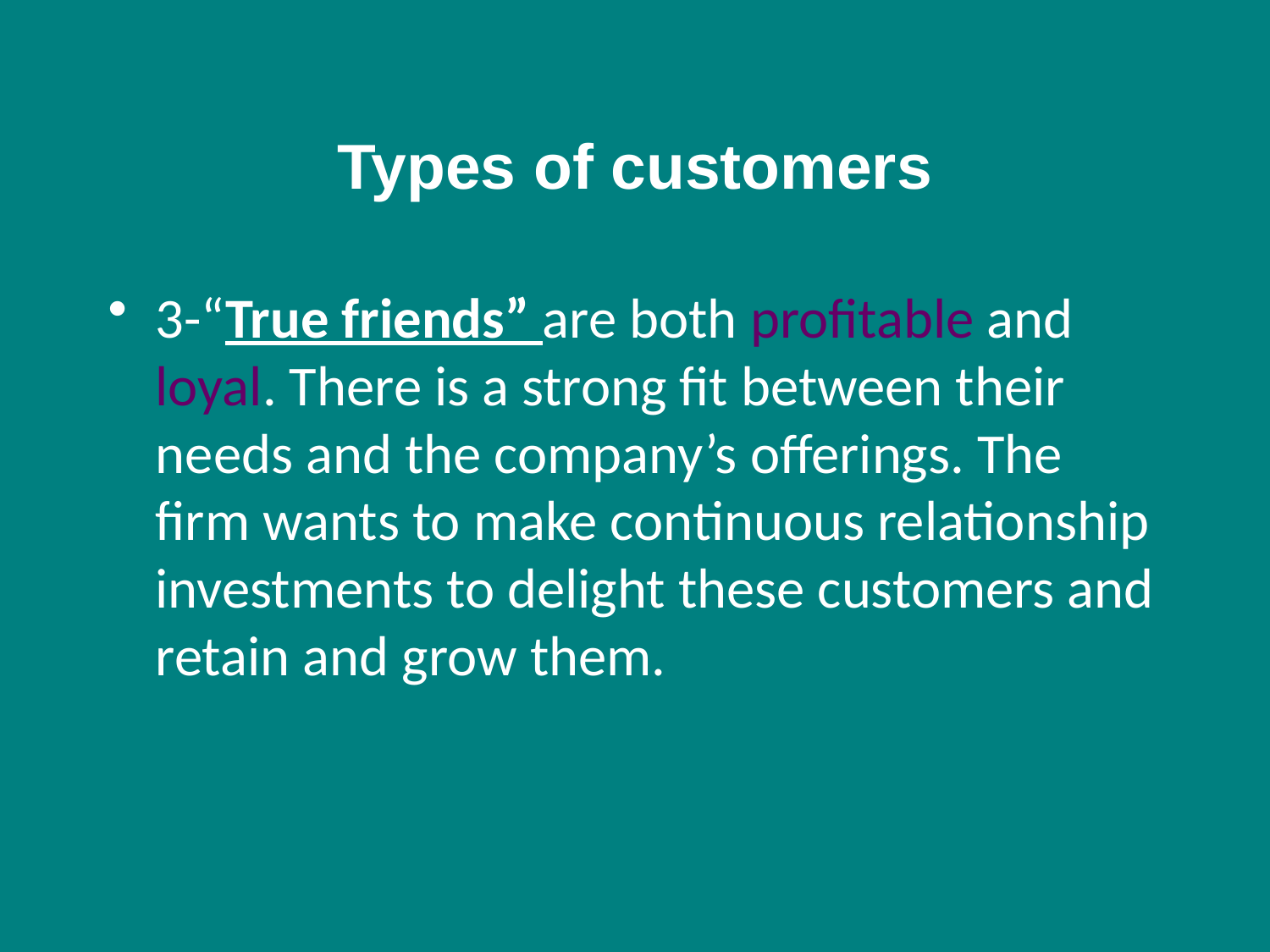

# Types of customers
3-“True friends” are both profitable and loyal. There is a strong fit between their needs and the company’s offerings. The firm wants to make continuous relationship investments to delight these customers and retain and grow them.